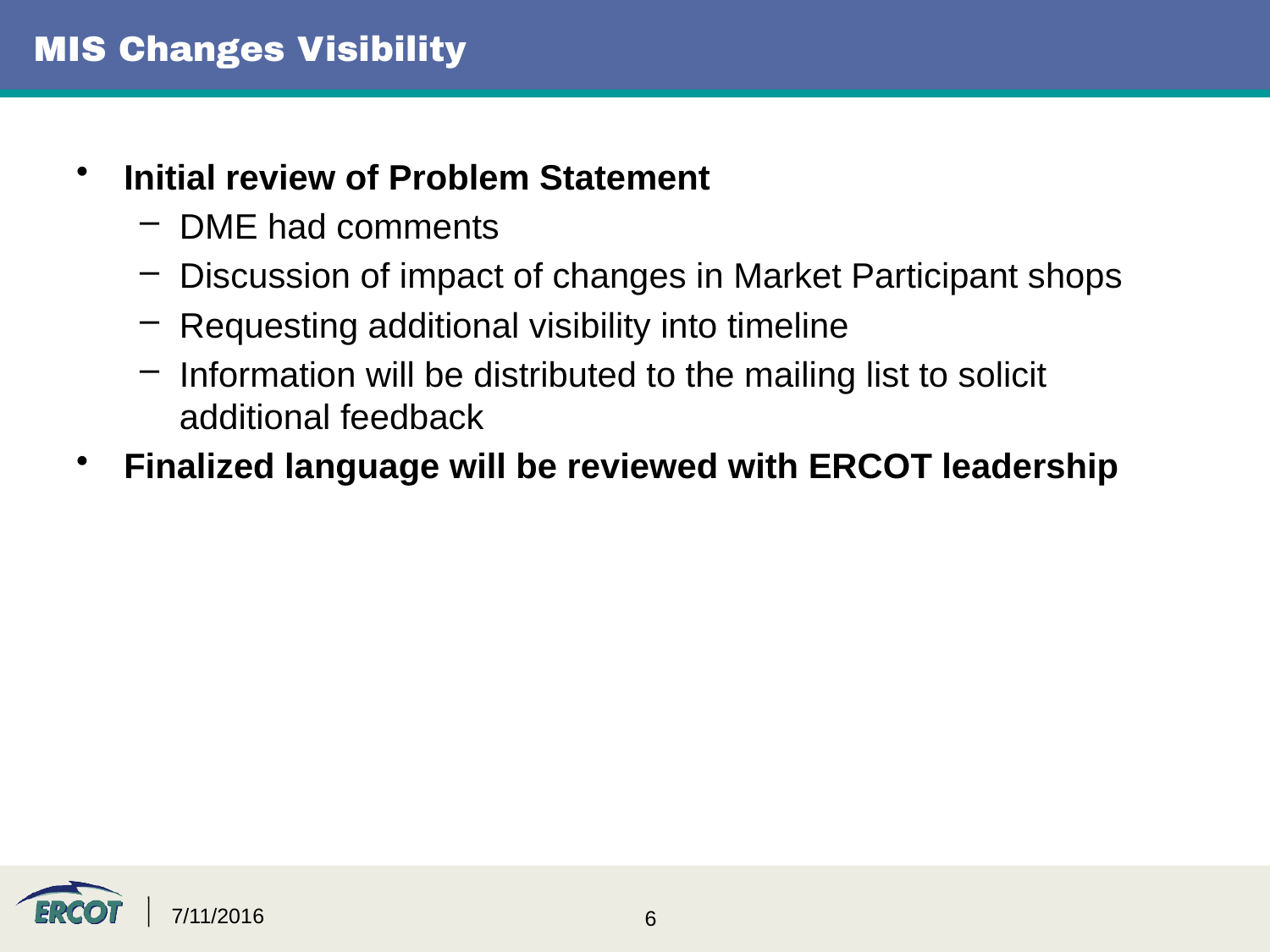

# MIS Changes Visibility
Initial review of Problem Statement
DME had comments
Discussion of impact of changes in Market Participant shops
Requesting additional visibility into timeline
Information will be distributed to the mailing list to solicit additional feedback
Finalized language will be reviewed with ERCOT leadership
7/11/2016